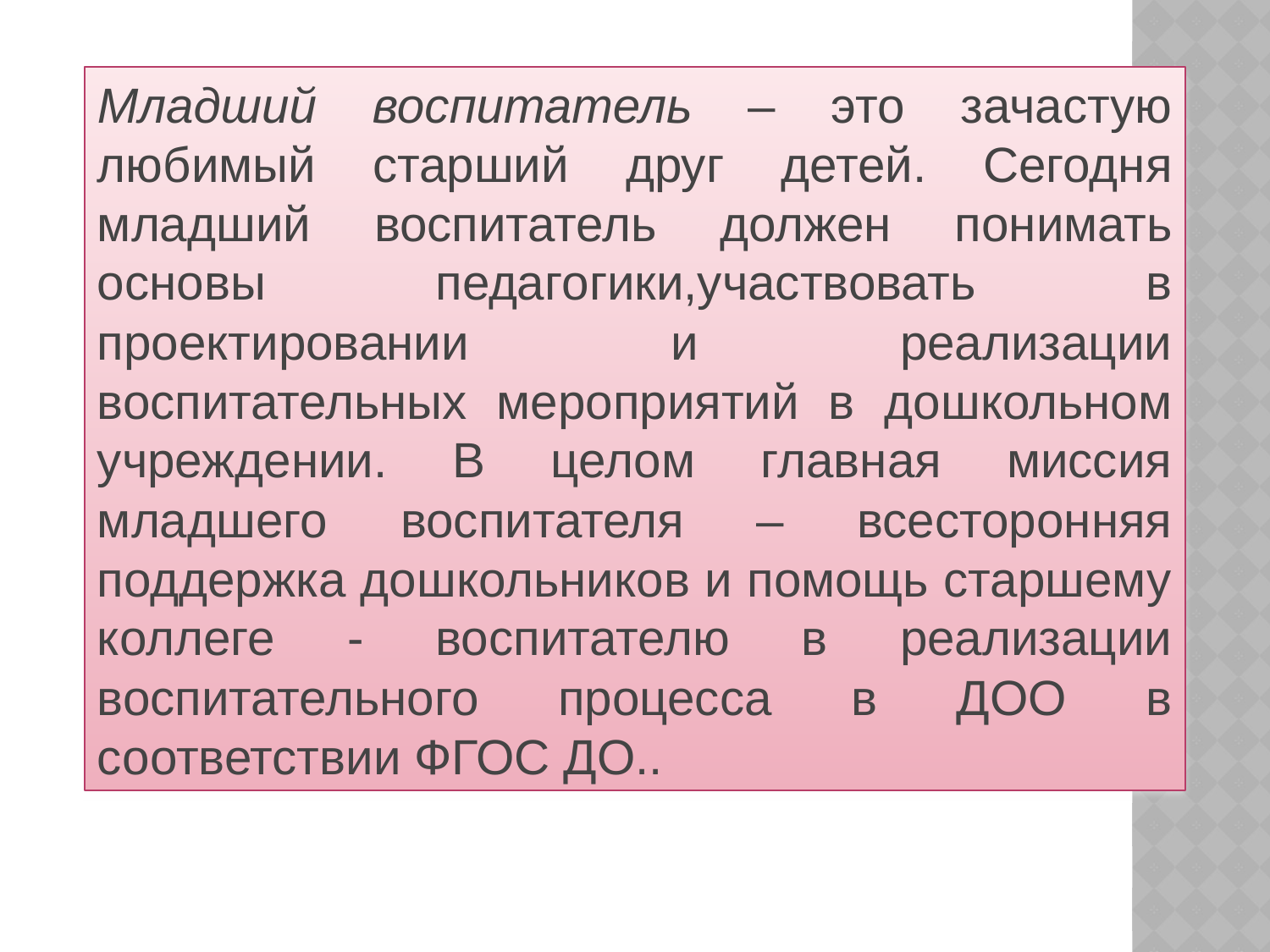

Младший воспитатель – это зачастую любимый старший друг детей. Сегодня младший воспитатель должен понимать основы педагогики,участвовать в проектировании и реализации воспитательных мероприятий в дошкольном учреждении. В целом главная миссия младшего воспитателя – всесторонняя поддержка дошкольников и помощь старшему коллеге - воспитателю в реализации воспитательного процесса в ДОО в соответствии ФГОС ДО..